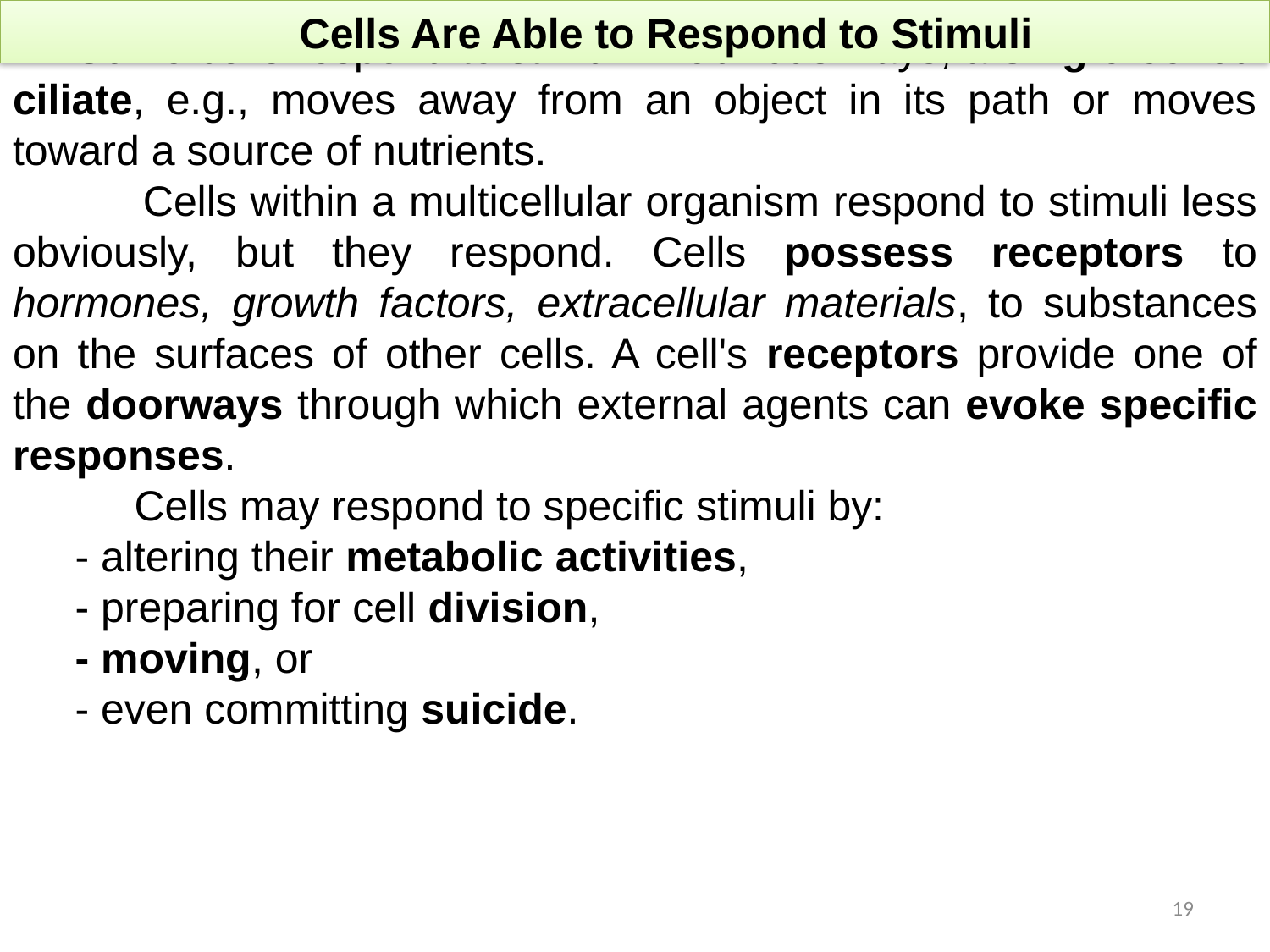

Cells Are Able to Respond to Stimuli
Some cells respond to stimuli in obvious ways; a single-celled ciliate, e.g., moves away from an object in its path or moves toward a source of nutrients.
     Cells within a multicellular organism respond to stimuli less obviously, but they respond. Cells possess receptors to hormones, growth factors, extracellular materials, to substances on the surfaces of other cells. A cell's receptors provide one of the doorways through which external agents can evoke specific responses.
     Cells may respond to specific stimuli by:
- altering their metabolic activities,
- preparing for cell division,
- moving, or
- even committing suicide.
19